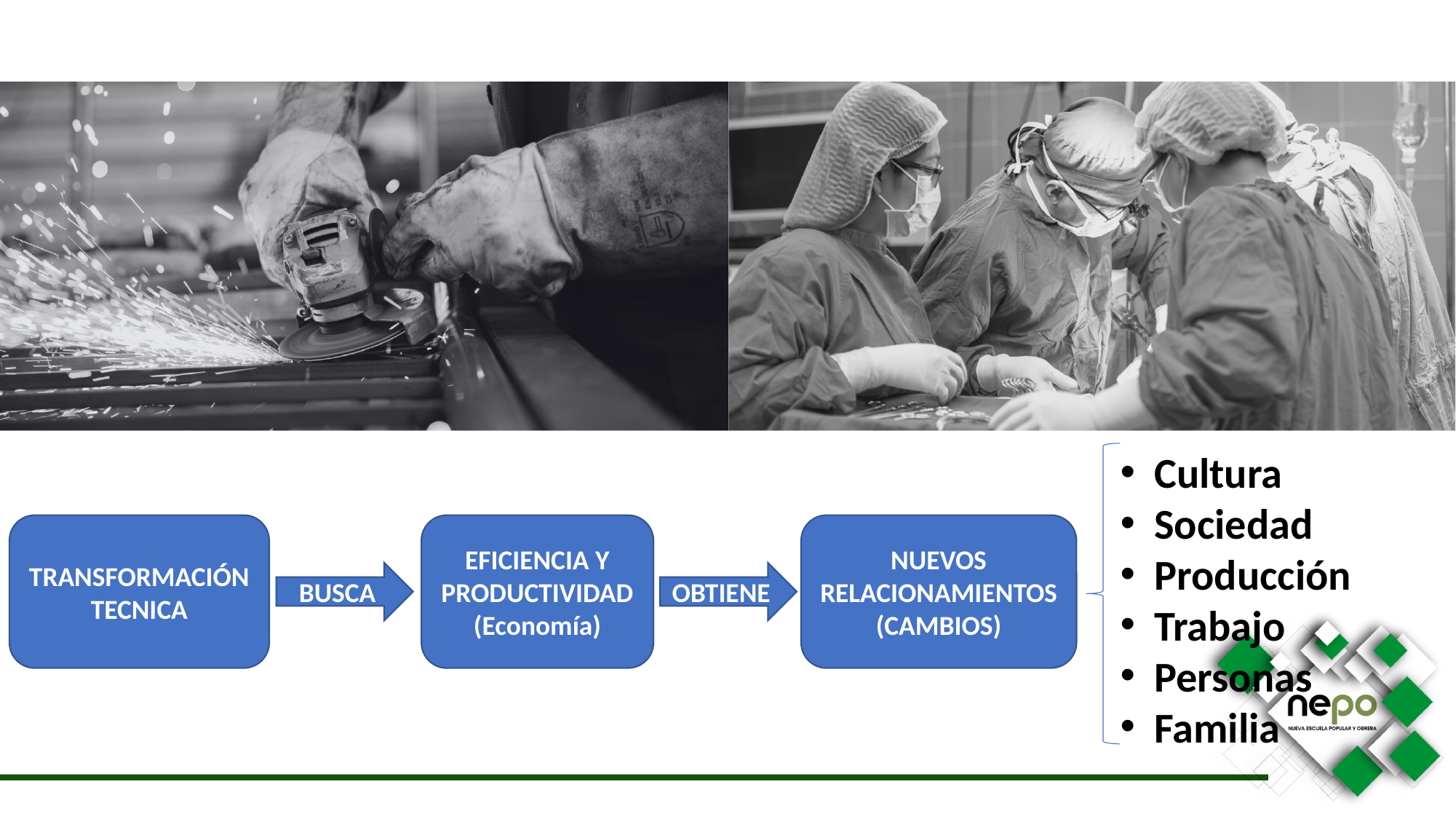

Cultura
Sociedad
Producción
Trabajo
Personas
Familia

TRANSFORMACIÓN TECNICA
EFICIENCIA Y PRODUCTIVIDAD
(Economía)
NUEVOS RELACIONAMIENTOS
(CAMBIOS)
BUSCA
OBTIENE